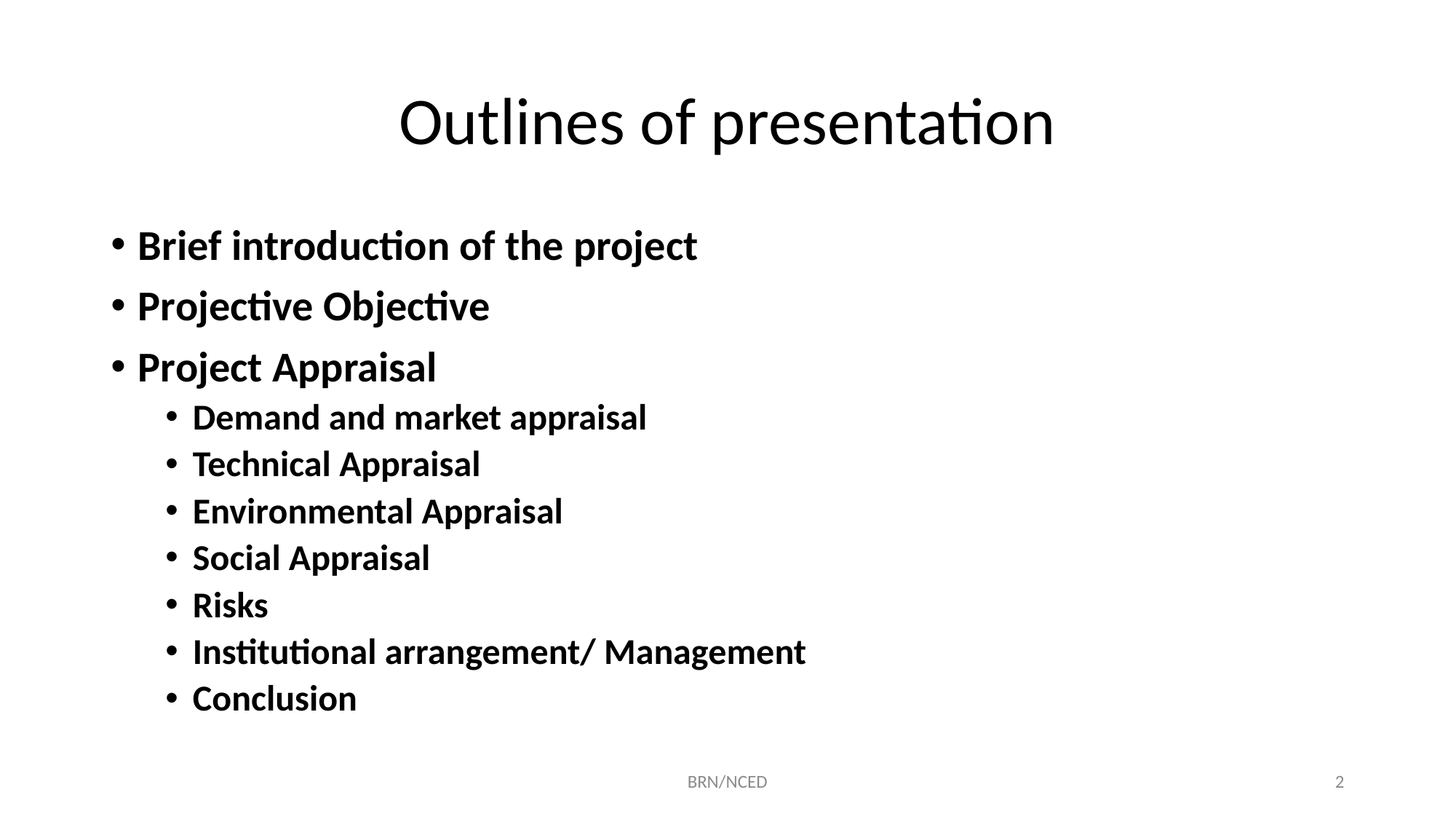

# Outlines of presentation
Brief introduction of the project
Projective Objective
Project Appraisal
Demand and market appraisal
Technical Appraisal
Environmental Appraisal
Social Appraisal
Risks
Institutional arrangement/ Management
Conclusion

BRN/NCED
2